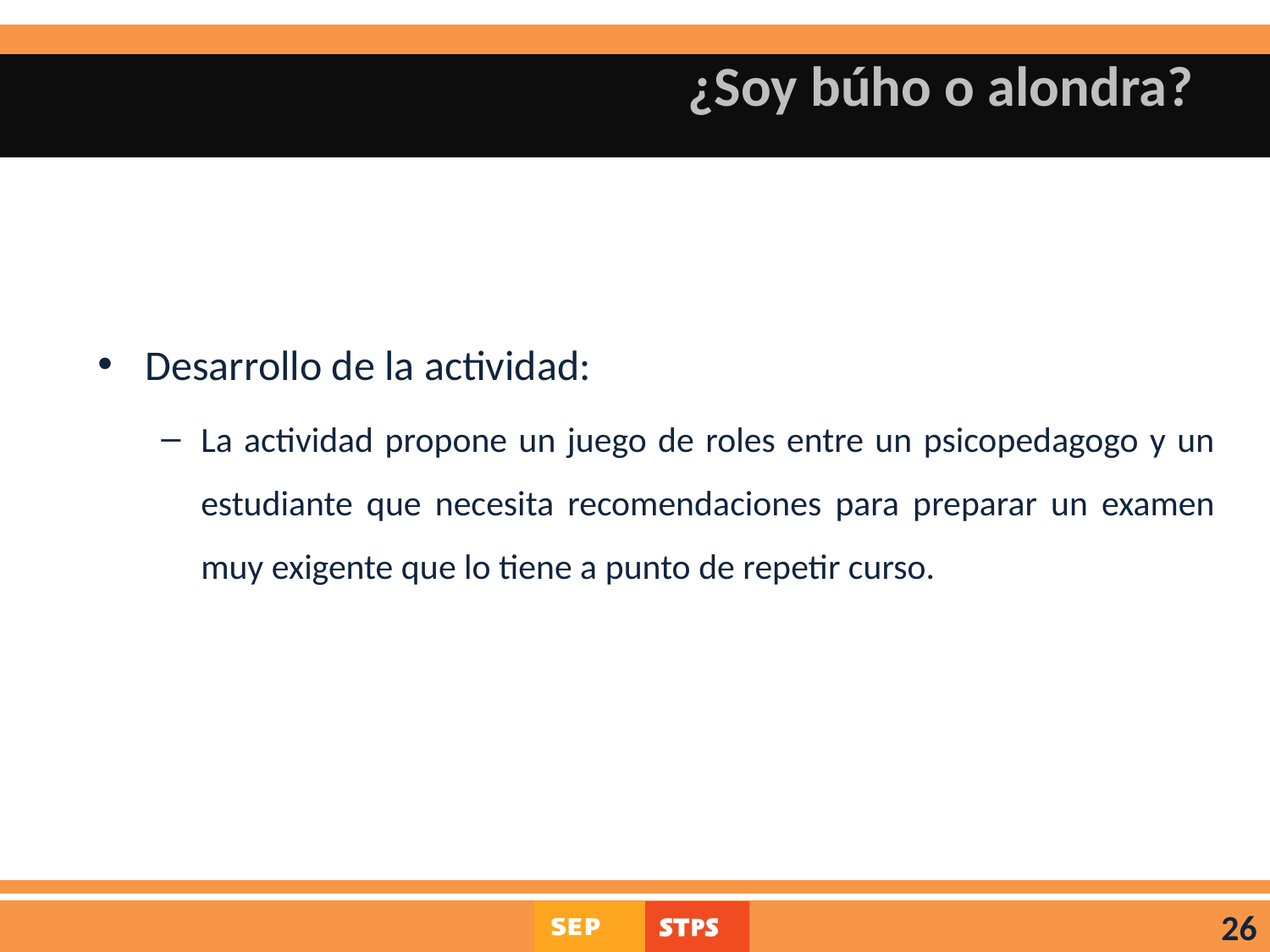

# ¿Soy búho o alondra?
Desarrollo de la actividad:
La actividad propone un juego de roles entre un psicopedagogo y un estudiante que necesita recomendaciones para preparar un examen muy exigente que lo tiene a punto de repetir curso.

26